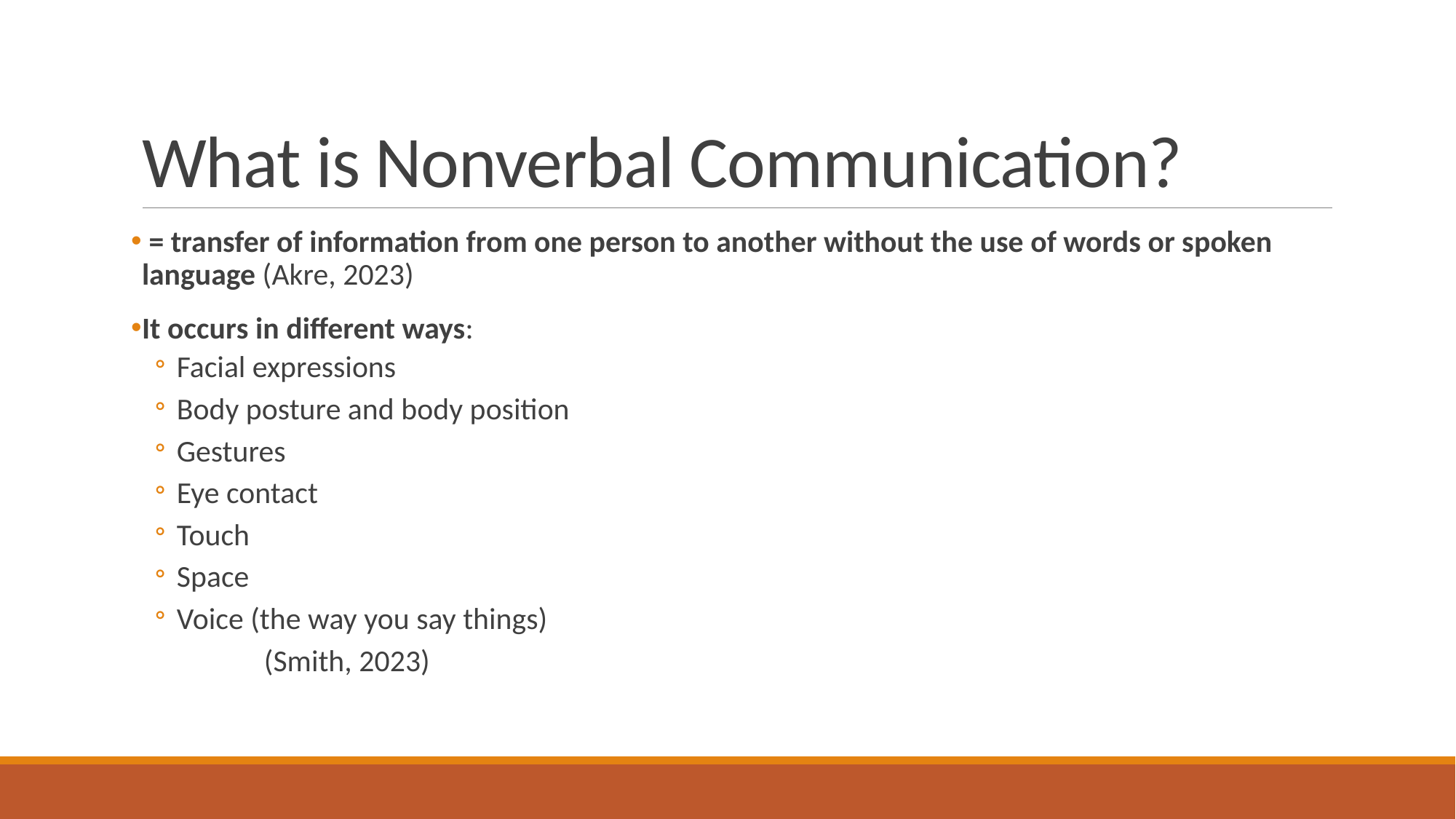

# What is Nonverbal Communication?
 = transfer of information from one person to another without the use of words or spoken language (Akre, 2023)
It occurs in different ways:
Facial expressions
Body posture and body position
Gestures
Eye contact
Touch
Space
Voice (the way you say things)
	(Smith, 2023)